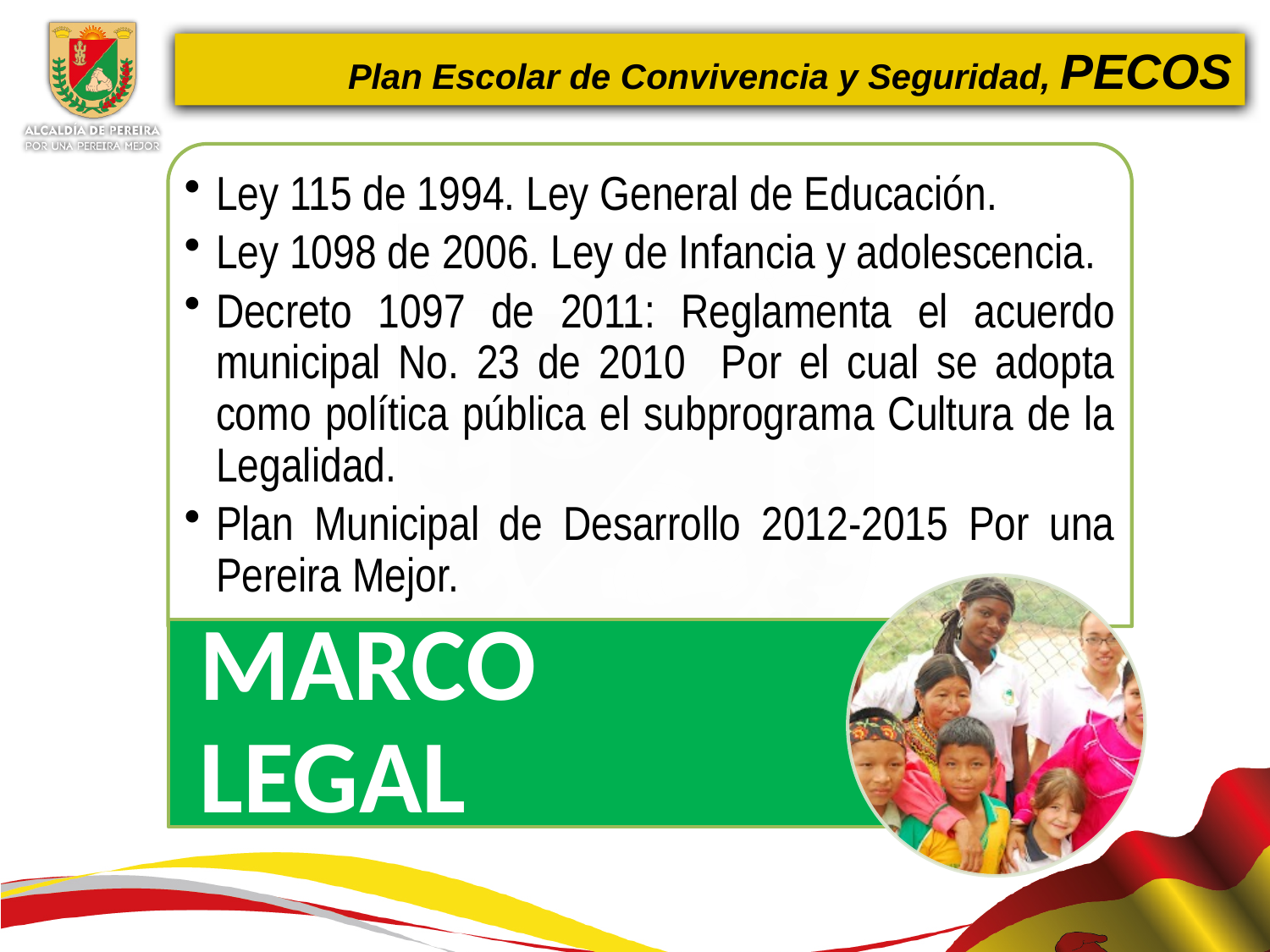

Plan Escolar de Convivencia y Seguridad, PECOS
Ley 115 de 1994. Ley General de Educación.
Ley 1098 de 2006. Ley de Infancia y adolescencia.
Decreto 1097 de 2011: Reglamenta el acuerdo municipal No. 23 de 2010  Por el cual se adopta como política pública el subprograma Cultura de la Legalidad.
Plan Municipal de Desarrollo 2012-2015 Por una Pereira Mejor.
Marco legal